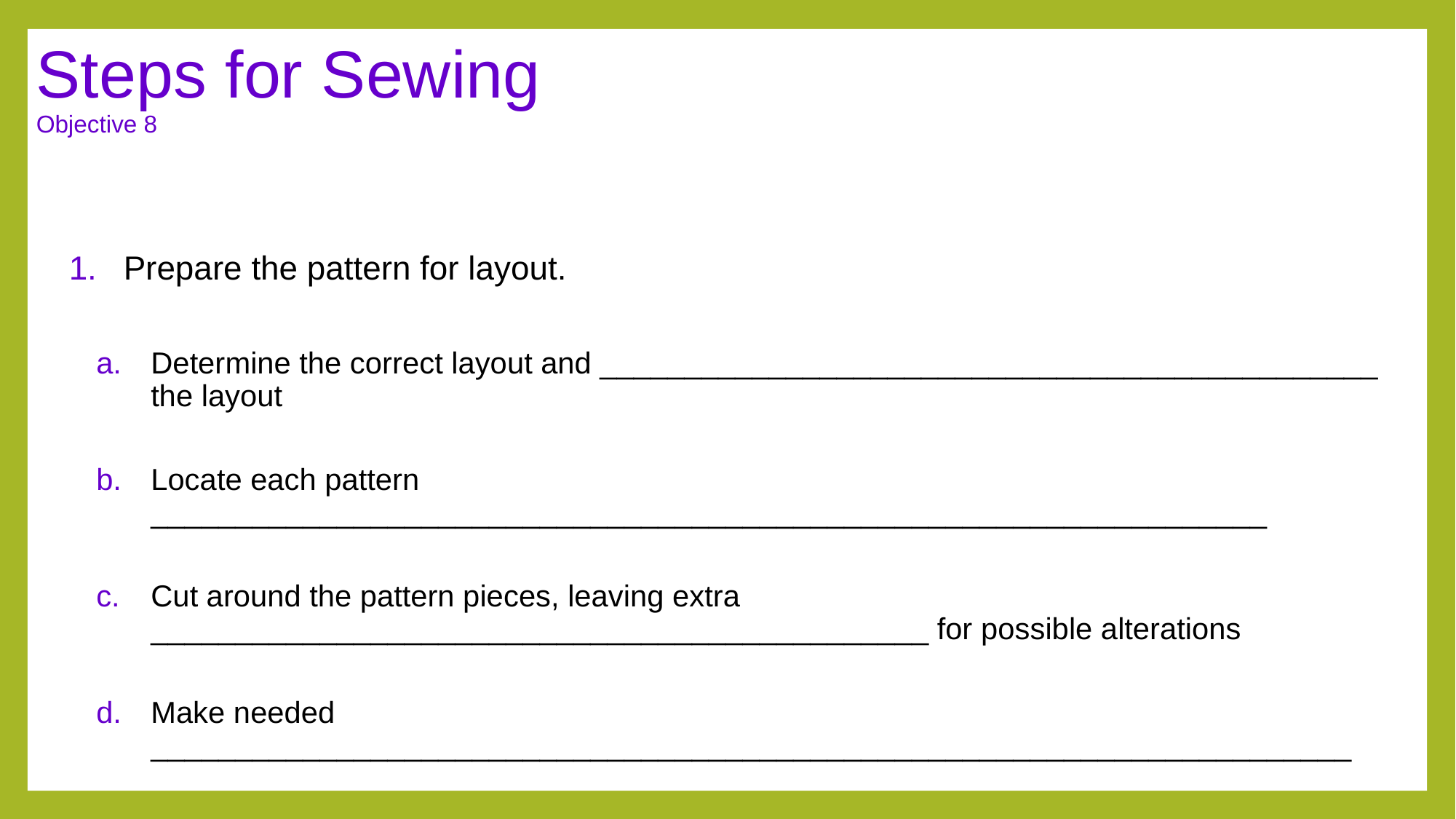

# Steps for Sewing Objective 8
Prepare the pattern for layout.

Determine the correct layout and ______________________________________________ the layout

Locate each pattern __________________________________________________________________

Cut around the pattern pieces, leaving extra ______________________________________________ for possible alterations

Make needed _______________________________________________________________________